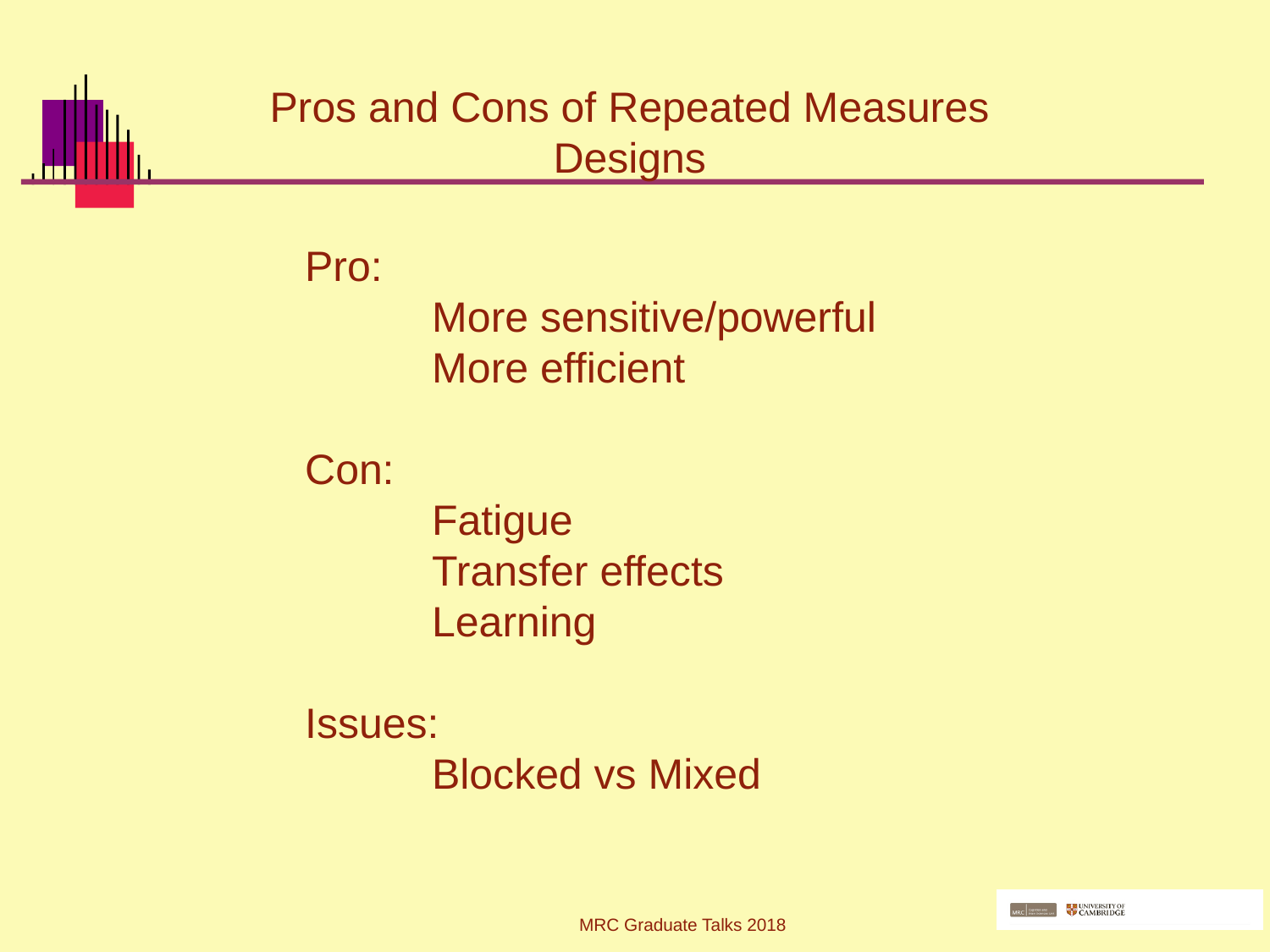

Pros and Cons of Repeated Measures Designs
Pro:
	More sensitive/powerful
	More efficient

Con:
	Fatigue
	Transfer effects
	Learning

Issues:
	Blocked vs Mixed

MRC Graduate Talks 2018